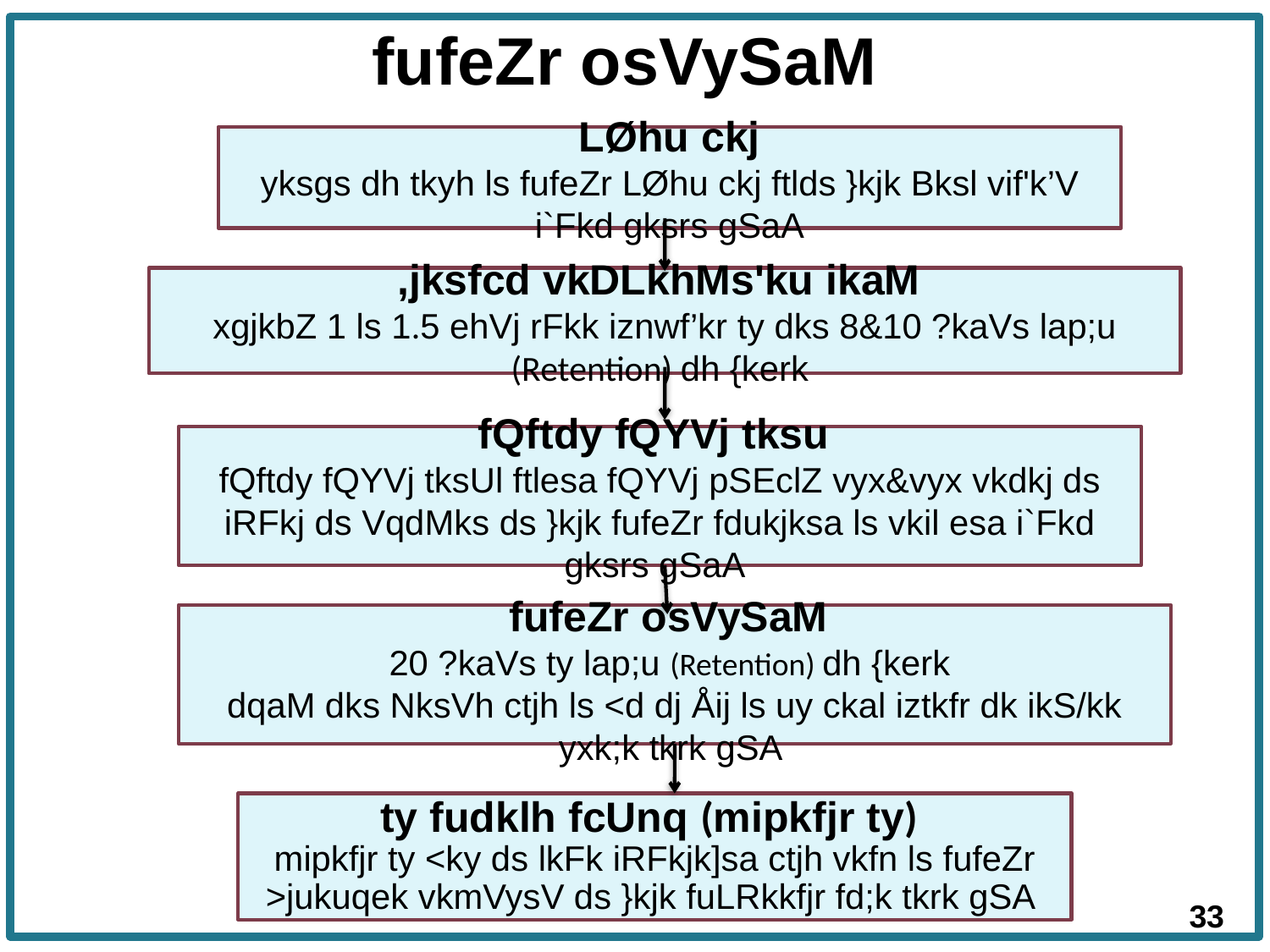

# fufeZr osVySaM
LØhu ckj
yksgs dh tkyh ls fufeZr LØhu ckj ftlds }kjk Bksl vif'k’V i`Fkd gksrs gSaA
,jksfcd vkDLkhMs'ku ikaM
xgjkbZ 1 ls 1.5 ehVj rFkk iznwf’kr ty dks 8&10 ?kaVs lap;u (Retention) dh {kerk
fQftdy fQYVj tksu
fQftdy fQYVj tksUl ftlesa fQYVj pSEclZ vyx&vyx vkdkj ds iRFkj ds VqdMks ds }kjk fufeZr fdukjksa ls vkil esa i`Fkd gksrs gSaA

fufeZr osVySaM
20 ?kaVs ty lap;u (Retention) dh {kerk
dqaM dks NksVh ctjh ls <d dj Åij ls uy ckal iztkfr dk ikS/kk yxk;k tkrk gSA

ty fudklh fcUnq (mipkfjr ty)
mipkfjr ty <ky ds lkFk iRFkjk]sa ctjh vkfn ls fufeZr >jukuqek vkmVysV ds }kjk fuLRkkfjr fd;k tkrk gSA
33